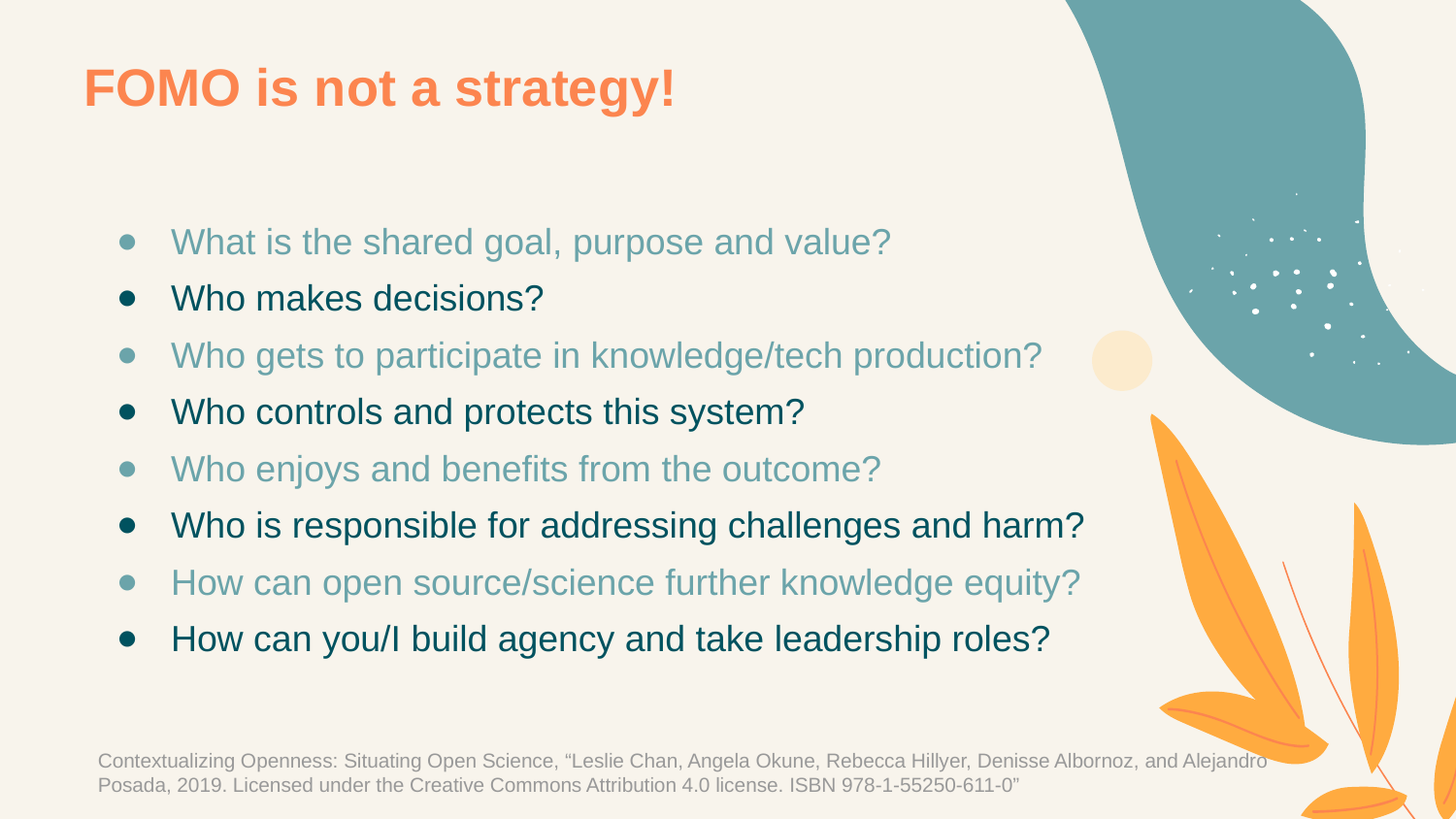

FOMO is not a strategy!
What is the shared goal, purpose and value?
Who makes decisions?
Who gets to participate in knowledge/tech production?
Who controls and protects this system?
Who enjoys and benefits from the outcome?
Who is responsible for addressing challenges and harm?
How can open source/science further knowledge equity?
How can you/I build agency and take leadership roles?
Contextualizing Openness: Situating Open Science, “Leslie Chan, Angela Okune, Rebecca Hillyer, Denisse Albornoz, and Alejandro Posada, 2019. Licensed under the Creative Commons Attribution 4.0 license. ISBN 978-1-55250-611-0”